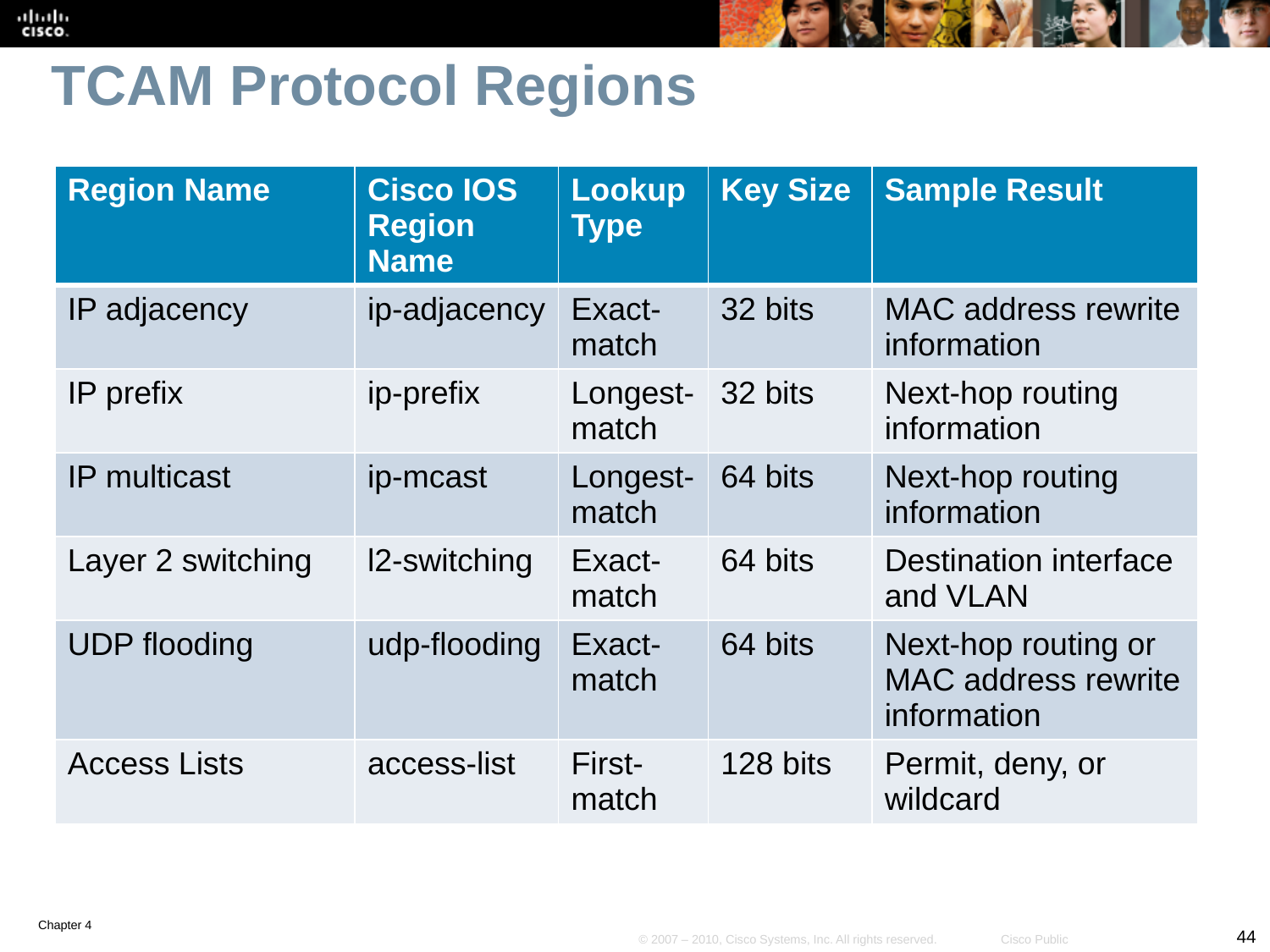

# TCAM Protocol Regions
| Region Name | Cisco IOS Region Name | Lookup Type | Key Size | Sample Result |
| --- | --- | --- | --- | --- |
| IP adjacency | ip-adjacency | Exact-match | 32 bits | MAC address rewrite information |
| IP prefix | ip-prefix | Longest-match | 32 bits | Next-hop routing information |
| IP multicast | ip-mcast | Longest-match | 64 bits | Next-hop routing information |
| Layer 2 switching | l2-switching | Exact-match | 64 bits | Destination interface and VLAN |
| UDP flooding | udp-flooding | Exact-match | 64 bits | Next-hop routing or MAC address rewrite information |
| Access Lists | access-list | First-match | 128 bits | Permit, deny, or wildcard |